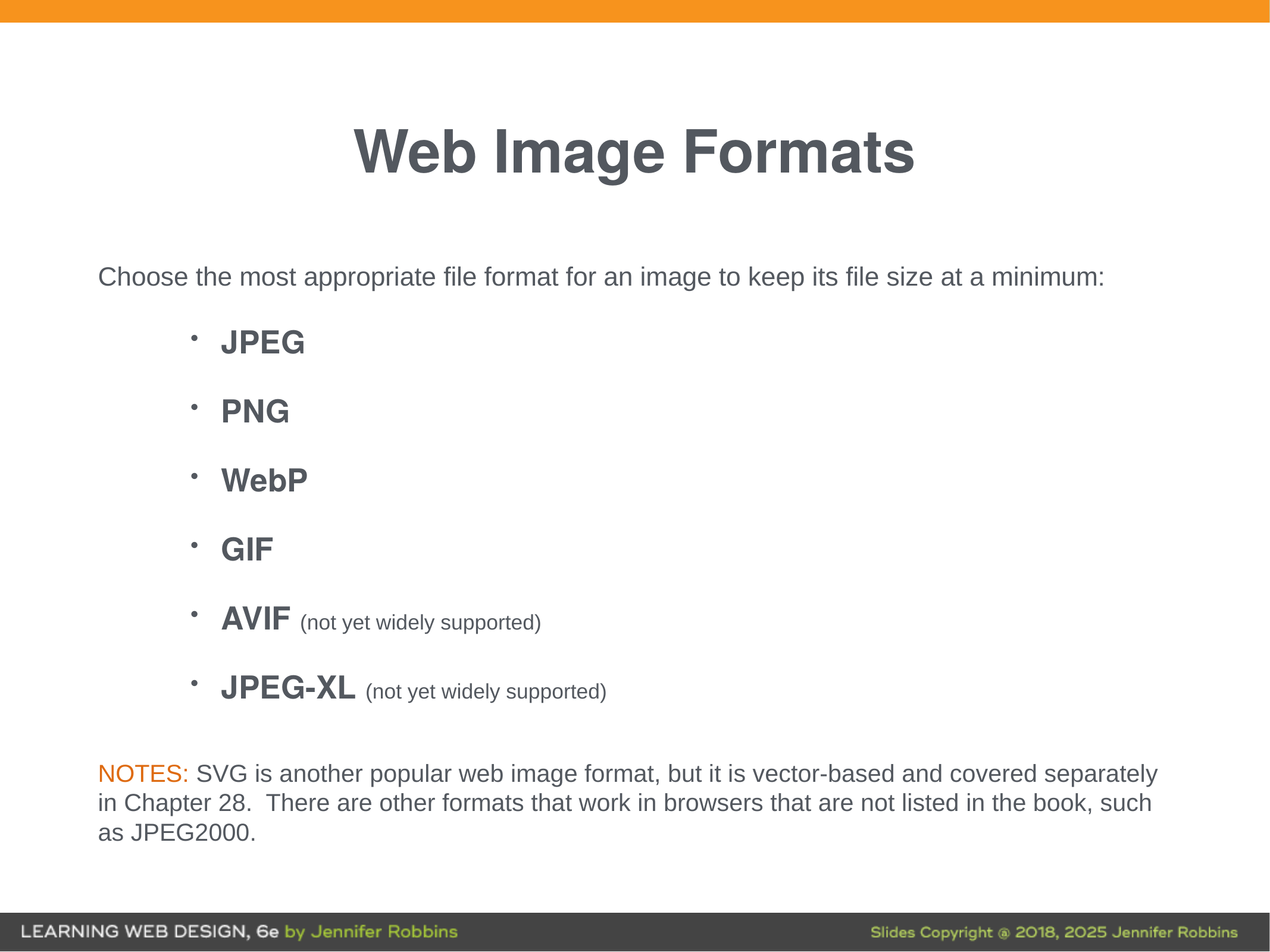

# Web Image Formats
Choose the most appropriate file format for an image to keep its file size at a minimum:
JPEG
PNG
WebP
GIF
AVIF (not yet widely supported)
JPEG-XL (not yet widely supported)
NOTES: SVG is another popular web image format, but it is vector-based and covered separately in Chapter 28.  There are other formats that work in browsers that are not listed in the book, such as JPEG2000.